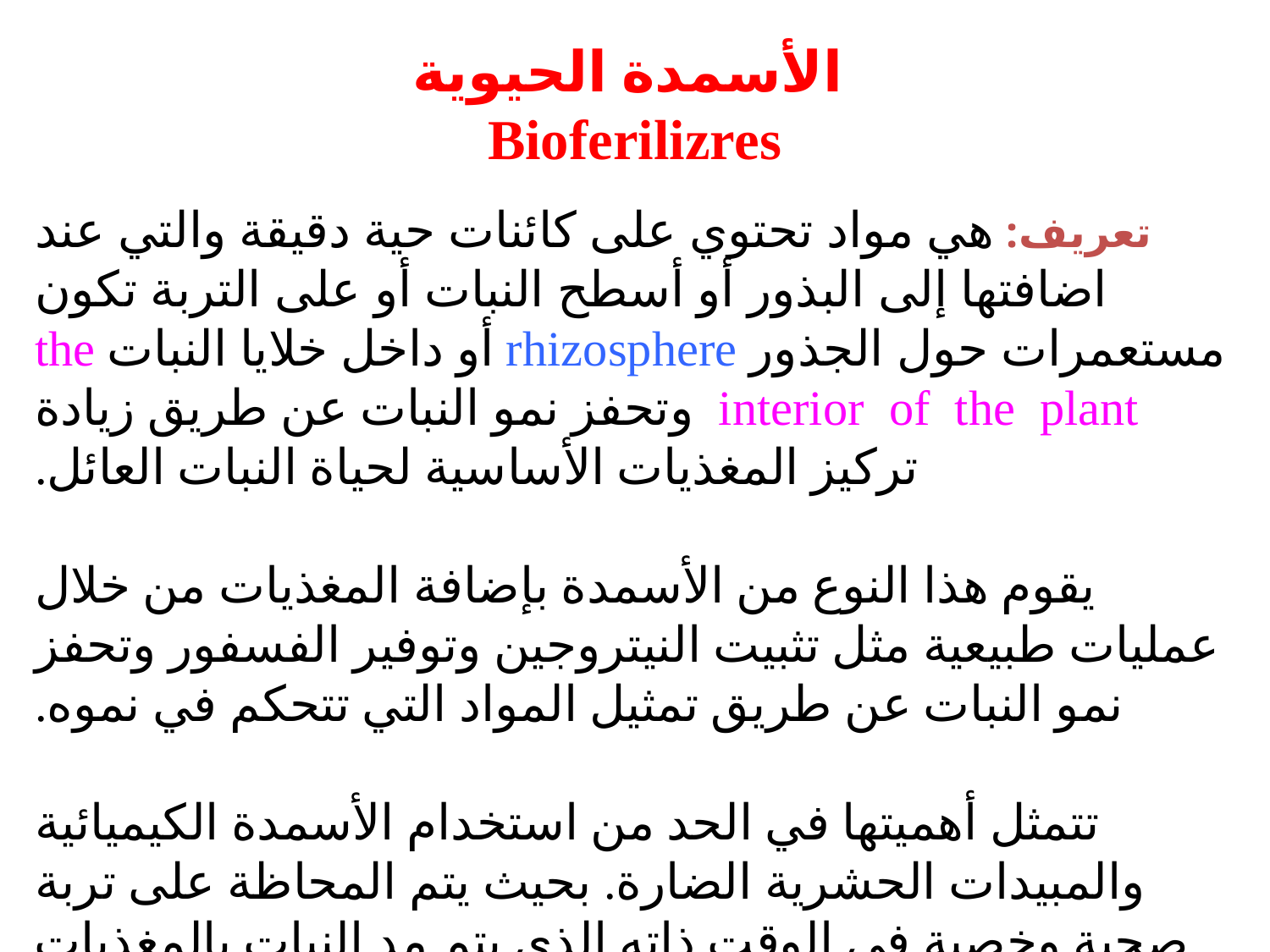

# الأسمدة الحيوية Bioferilizres
تعريف: هي مواد تحتوي على كائنات حية دقيقة والتي عند اضافتها إلى البذور أو أسطح النبات أو على التربة تكون مستعمرات حول الجذور rhizosphere أو داخل خلايا النبات the  interior  of  the  plant وتحفز نمو النبات عن طريق زيادة تركيز المغذيات الأساسية لحياة النبات العائل.

يقوم هذا النوع من الأسمدة بإضافة المغذيات من خلال عمليات طبيعية مثل تثبيت النيتروجين وتوفير الفسفور وتحفز نمو النبات عن طريق تمثيل المواد التي تتحكم في نموه.

تتمثل أهميتها في الحد من استخدام الأسمدة الكيميائية والمبيدات الحشرية الضارة. بحيث يتم المحاظة على تربة صحية وخصبة في الوقت ذاته الذي يتم مد النبات بالمغذيات الهامة.